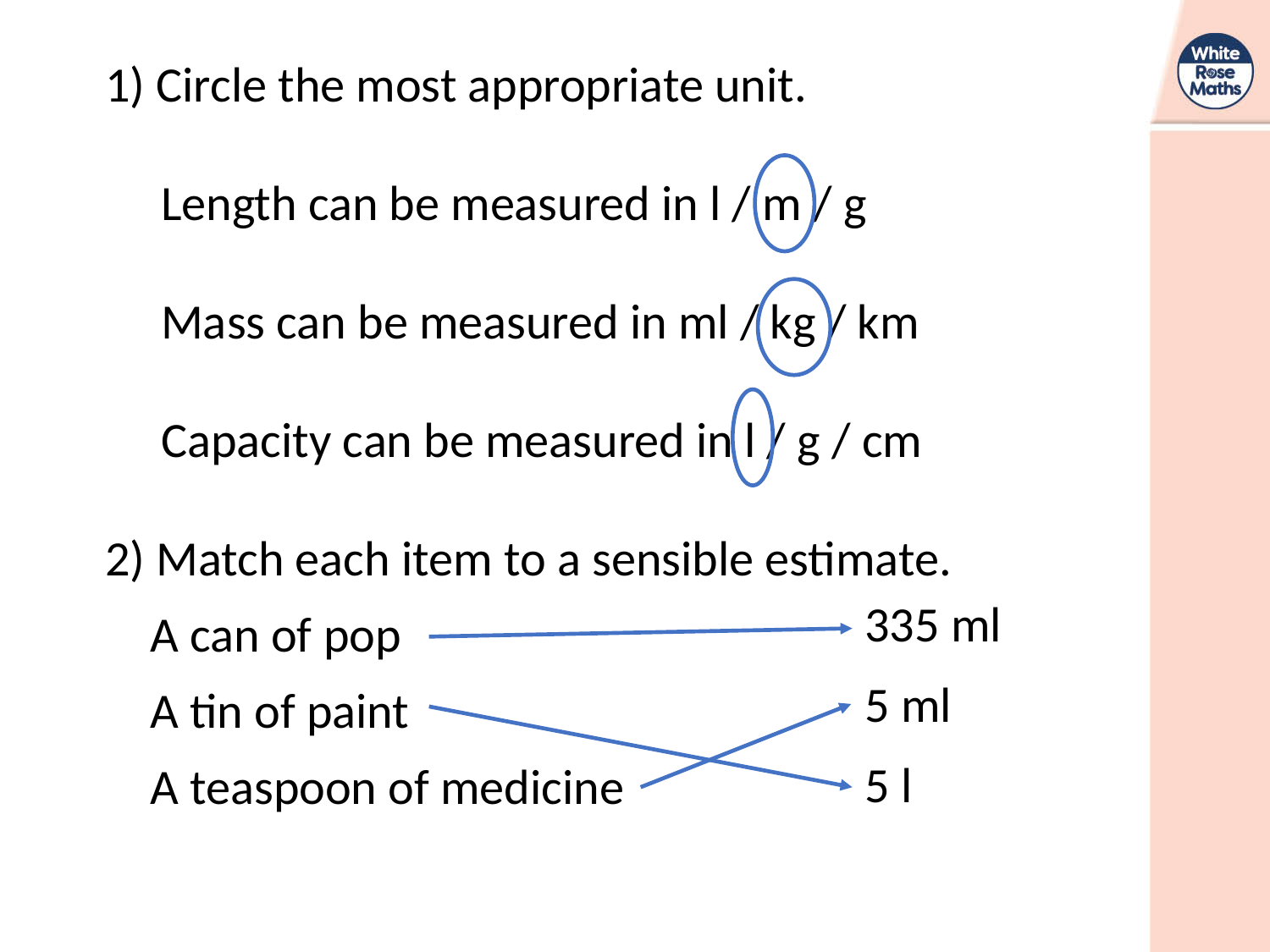

1) Circle the most appropriate unit.

     Length can be measured in l / m / g

     Mass can be measured in ml / kg / km

     Capacity can be measured in l / g / cm

2) Match each item to a sensible estimate.

    A can of pop

    A tin of paint

    A teaspoon of medicine

335 ml
5 ml
5 l